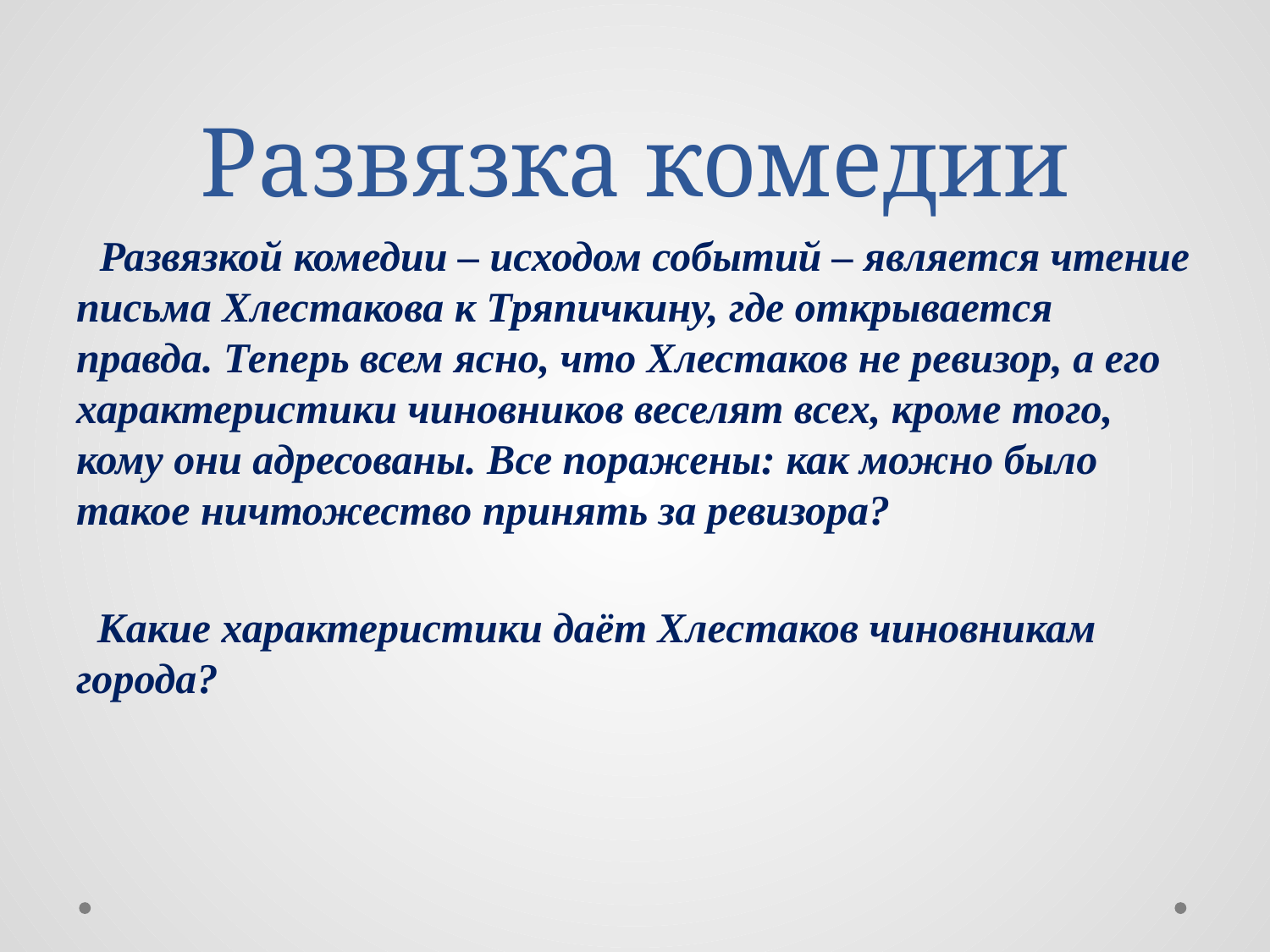

# Развязка комедии
  Развязкой комедии – исходом событий – является чтение письма Хлестакова к Тряпичкину, где открывается правда. Теперь всем ясно, что Хлестаков не ревизор, а его характеристики чиновников веселят всех, кроме того, кому они адресованы. Все поражены: как можно было такое ничтожество принять за ревизора?

  Какие характеристики даёт Хлестаков чиновникам города?